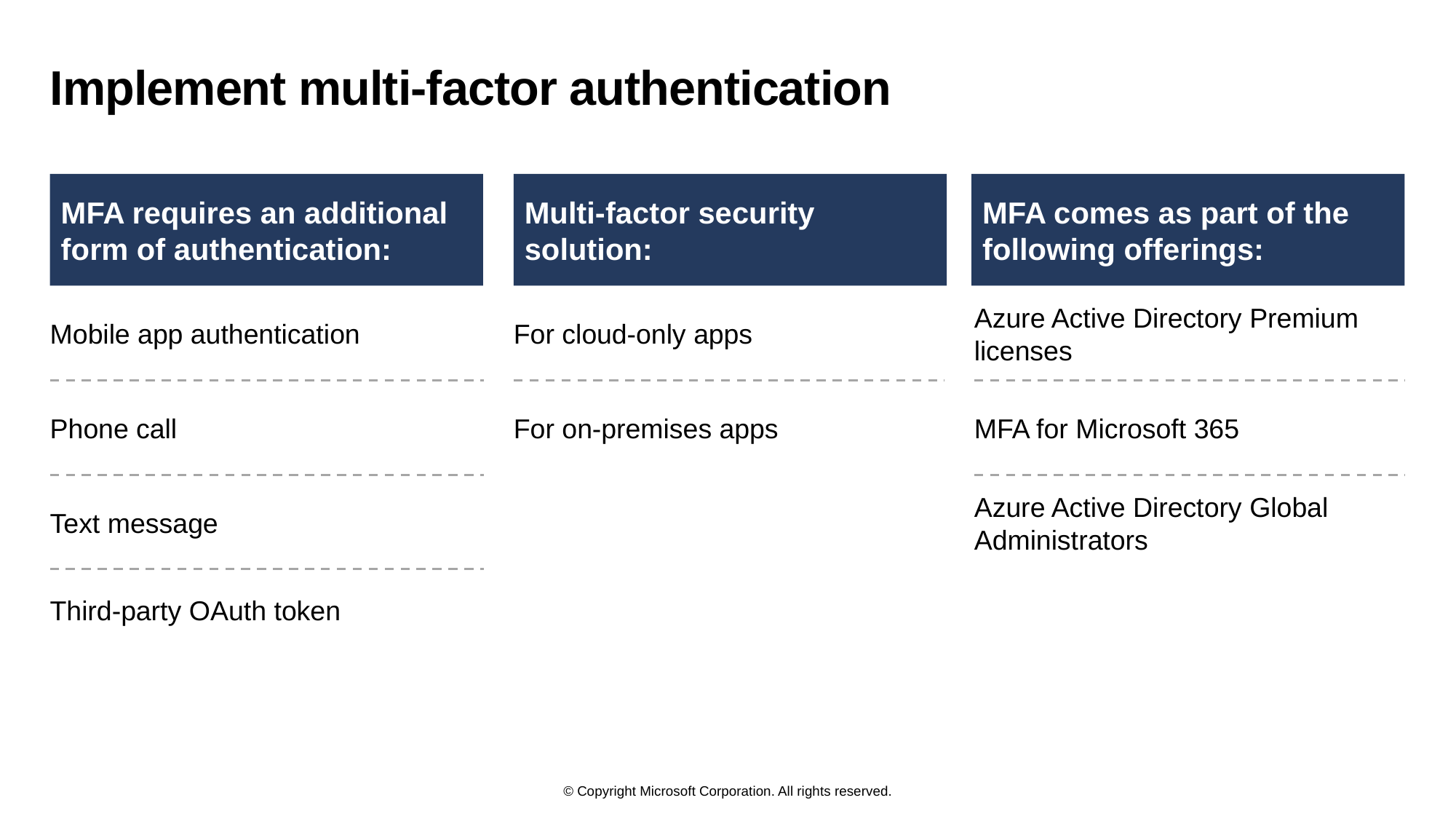

# Implement multi-factor authentication
MFA requires an additional form of authentication:
Multi-factor security solution:
MFA comes as part of the following offerings:
Mobile app authentication
For cloud-only apps
Azure Active Directory Premium licenses
Phone call
For on-premises apps
MFA for Microsoft 365
Text message
Azure Active Directory Global Administrators
Third-party OAuth token